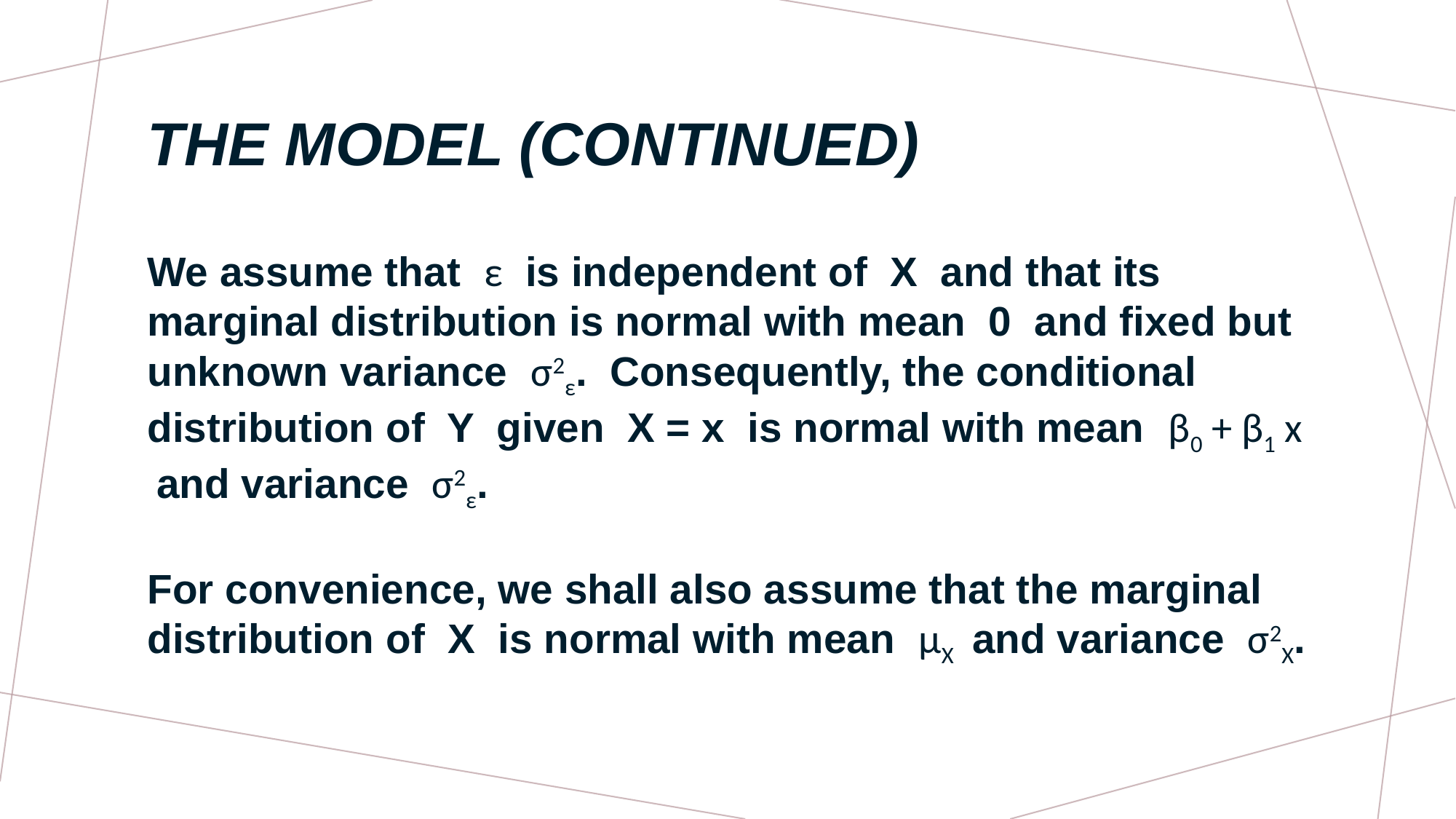

# THE MODEL (CONTINUED)
We assume that  ε  is independent of  X  and that its marginal distribution is normal with mean  0  and fixed but unknown variance  σ2ε.  Consequently, the conditional distribution of  Y  given  X = x  is normal with mean  β0 + β1 x  and variance  σ2ε.

For convenience, we shall also assume that the marginal distribution of  X  is normal with mean  μX  and variance  σ2X.